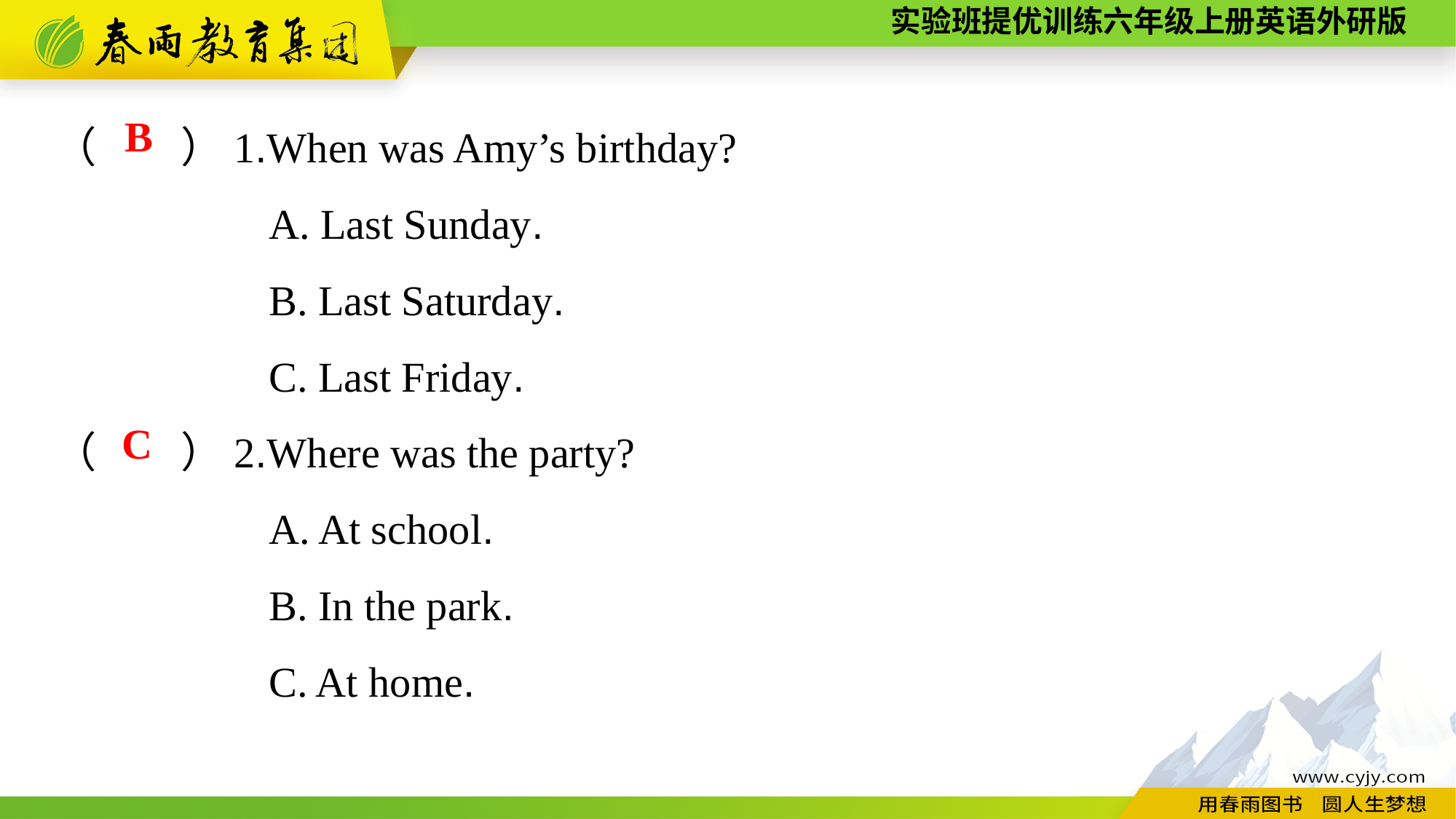

（　　）1.When was Amy’s birthday?
A. Last Sunday.
B. Last Saturday.
C. Last Friday.
（　　）2.Where was the party?
A. At school.
B. In the park.
C. At home.
B
C